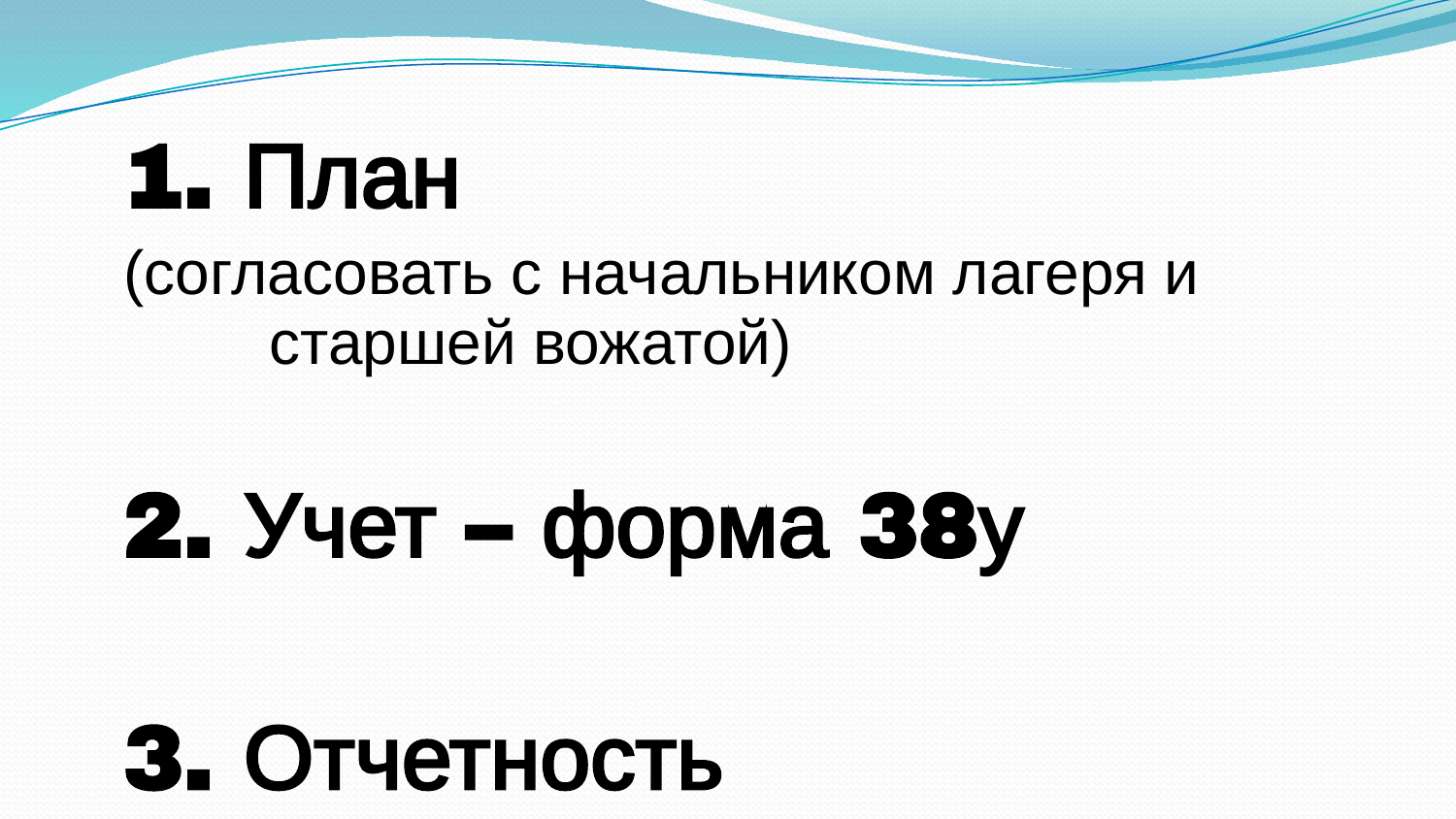

1. План
(согласовать с начальником лагеря и старшей вожатой)

2. Учет – форма 38у

3. Отчетность
#